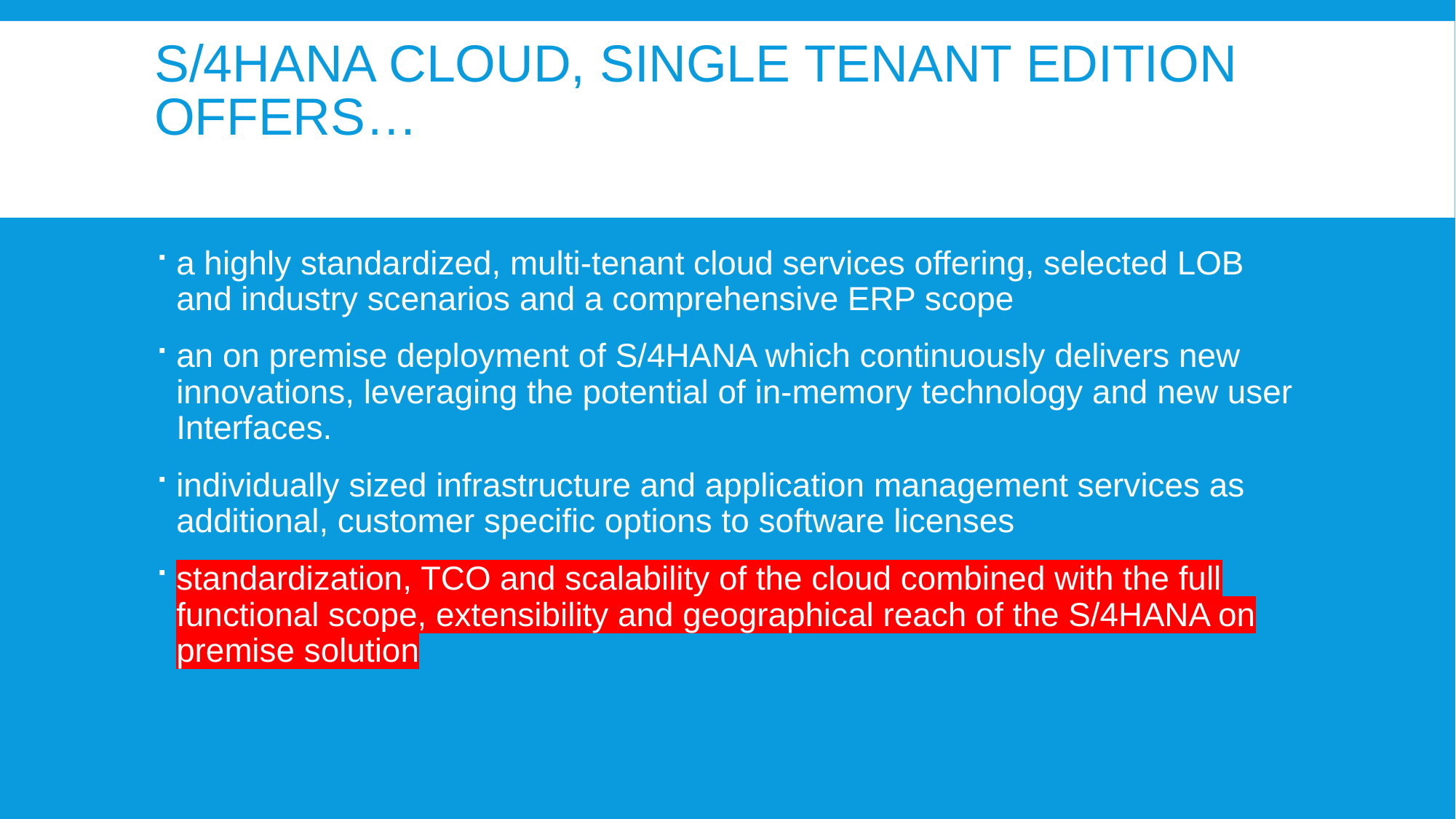

# S/4HANA Cloud, single tenant edition offers…
a highly standardized, multi-tenant cloud services offering, selected LOB and industry scenarios and a comprehensive ERP scope
an on premise deployment of S/4HANA which continuously delivers new innovations, leveraging the potential of in-memory technology and new user Interfaces.
individually sized infrastructure and application management services as additional, customer specific options to software licenses
standardization, TCO and scalability of the cloud combined with the full functional scope, extensibility and geographical reach of the S/4HANA on premise solution